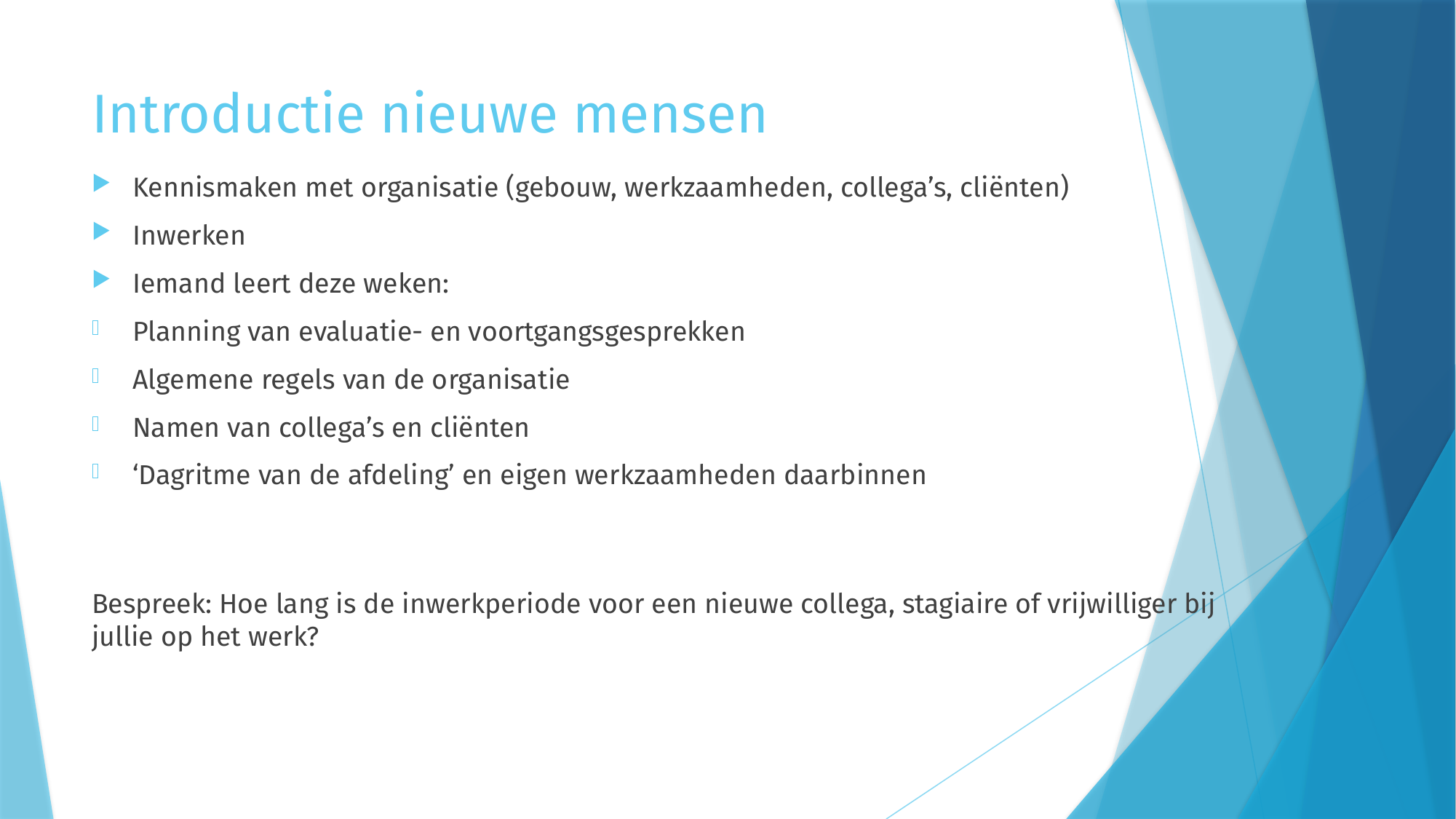

# Introductie nieuwe mensen
Kennismaken met organisatie (gebouw, werkzaamheden, collega’s, cliënten)
Inwerken
Iemand leert deze weken:
Planning van evaluatie- en voortgangsgesprekken
Algemene regels van de organisatie
Namen van collega’s en cliënten
‘Dagritme van de afdeling’ en eigen werkzaamheden daarbinnen

Bespreek: Hoe lang is de inwerkperiode voor een nieuwe collega, stagiaire of vrijwilliger bij jullie op het werk?